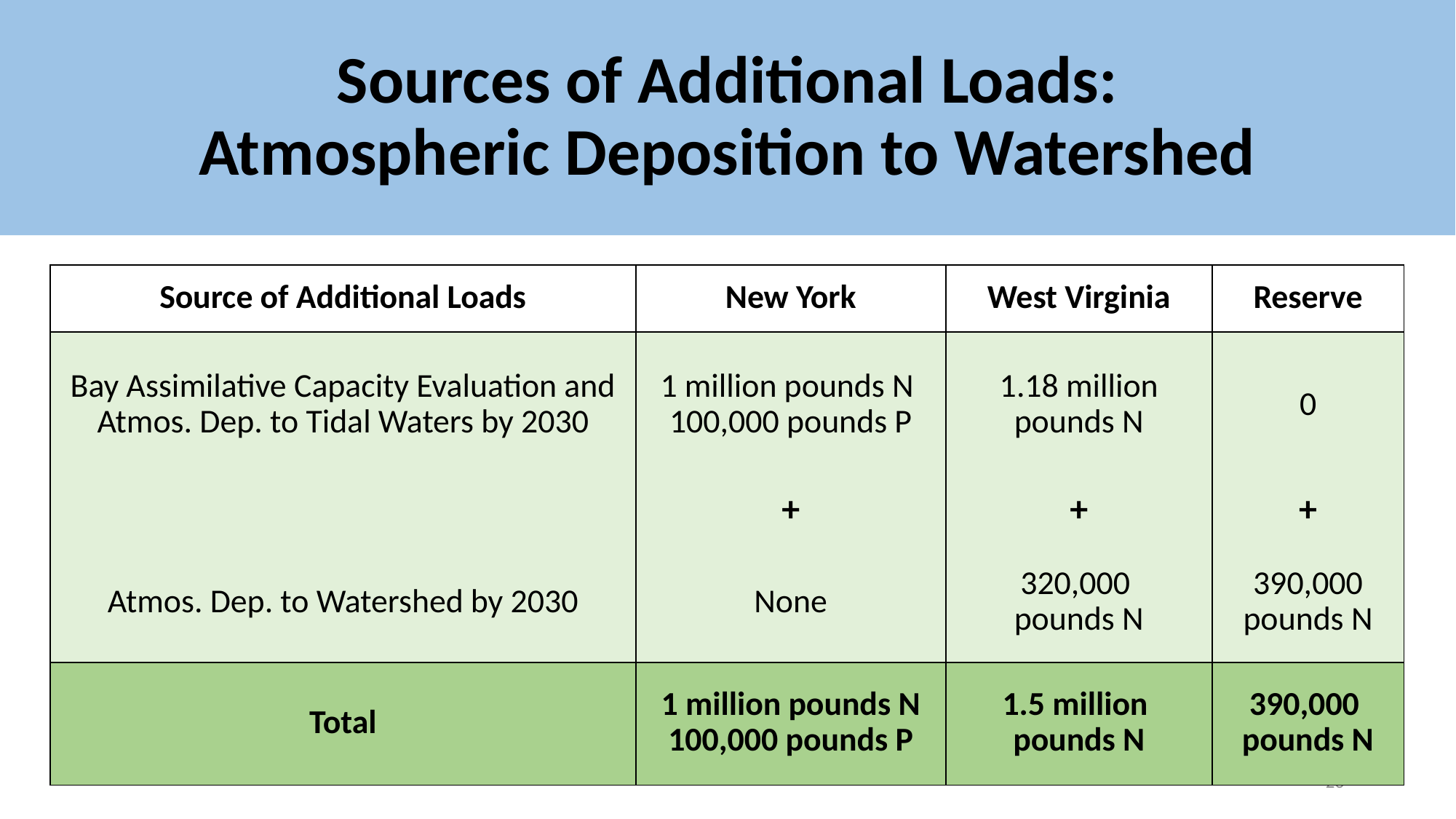

# Sources of Additional Loads: Atmospheric Deposition to Watershed
| Source of Additional Loads | New York | West Virginia | Reserve |
| --- | --- | --- | --- |
| Bay Assimilative Capacity Evaluation and Atmos. Dep. to Tidal Waters by 2030 | 1 million pounds N 100,000 pounds P | 1.18 million pounds N | 0 |
|  | + | + | + |
| Atmos. Dep. to Watershed by 2030 | None | 320,000 pounds N | 390,000 pounds N |
| Total | 1 million pounds N 100,000 pounds P | 1.5 million pounds N | 390,000 pounds N |
23